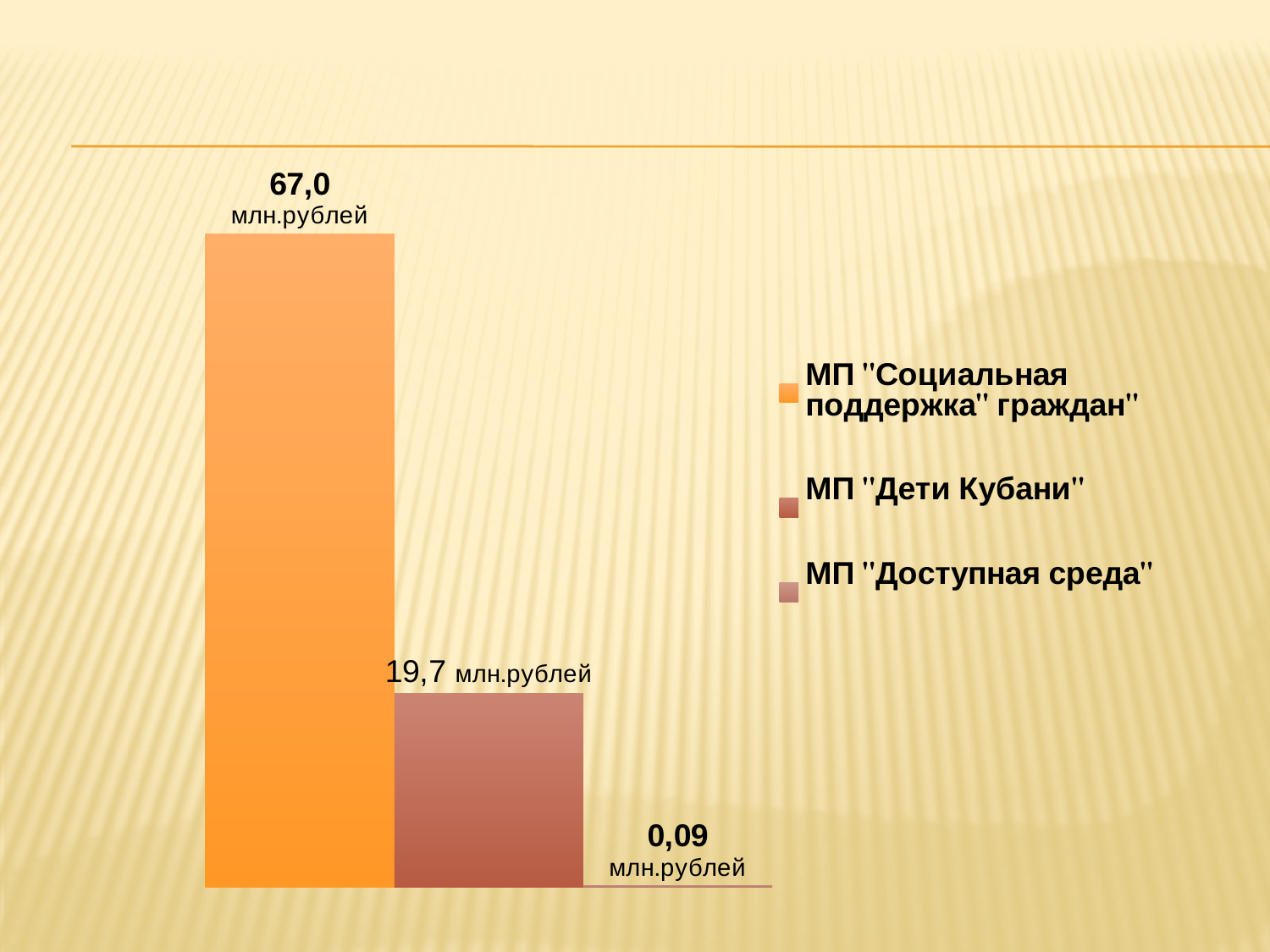

### Chart

| Category | МП "Социальная поддержка" граждан" | МП "Дети Кубани" | МП "Доступная среда" |
|---|---|---|---|
|  | 66.5 | 19.7 | 0.09000000000000002 |